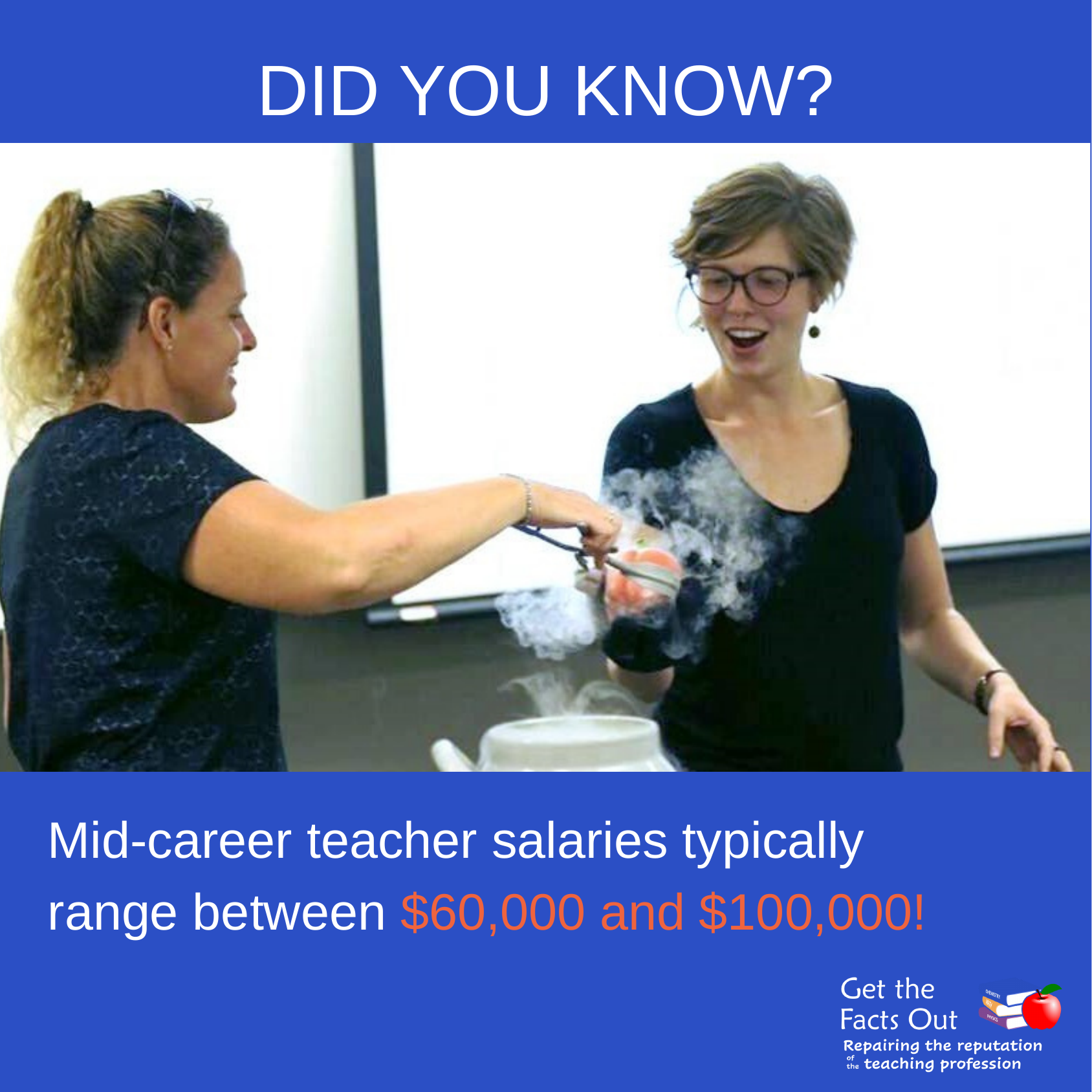

DID YOU KNOW?

Mid-career teacher salaries typically range between $60,000 and $100,000!